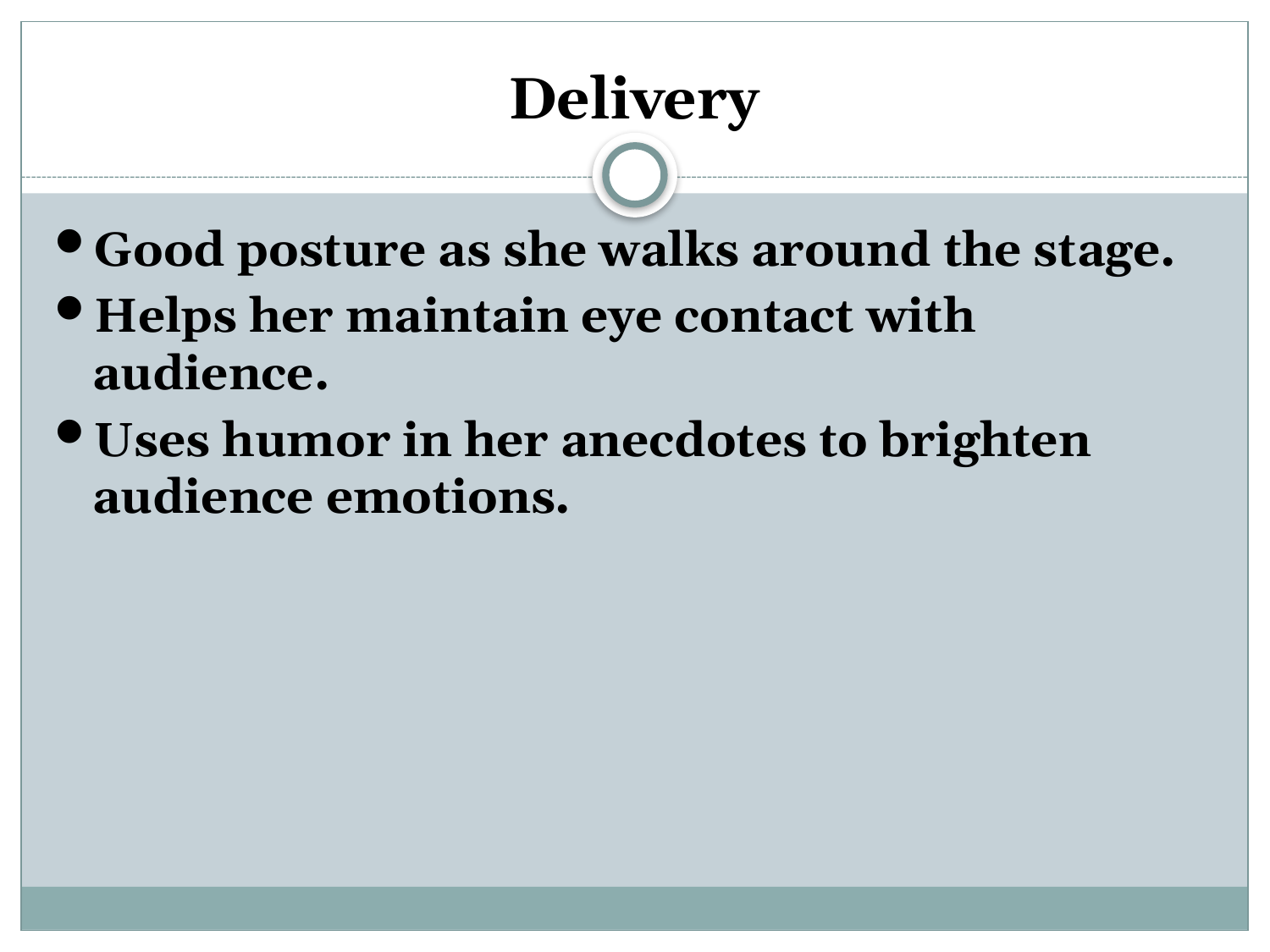

# Delivery
Good posture as she walks around the stage.
Helps her maintain eye contact with audience.
Uses humor in her anecdotes to brighten audience emotions.